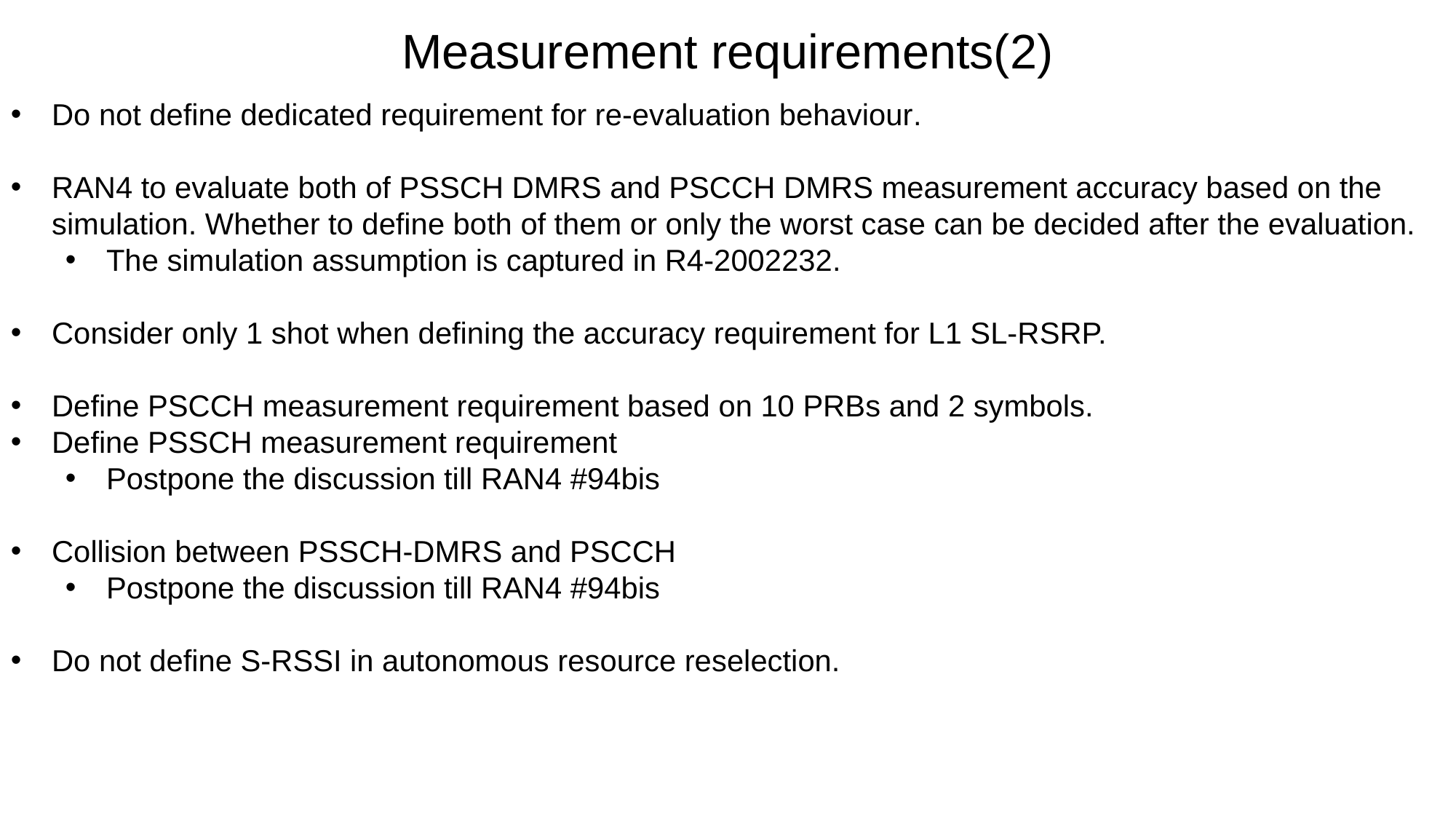

Measurement requirements(2)
Do not define dedicated requirement for re-evaluation behaviour.

RAN4 to evaluate both of PSSCH DMRS and PSCCH DMRS measurement accuracy based on the simulation. Whether to define both of them or only the worst case can be decided after the evaluation.
The simulation assumption is captured in R4-2002232.

Consider only 1 shot when defining the accuracy requirement for L1 SL-RSRP.

Define PSCCH measurement requirement based on 10 PRBs and 2 symbols.
Define PSSCH measurement requirement
Postpone the discussion till RAN4 #94bis

Collision between PSSCH-DMRS and PSCCH
Postpone the discussion till RAN4 #94bis

Do not define S-RSSI in autonomous resource reselection.